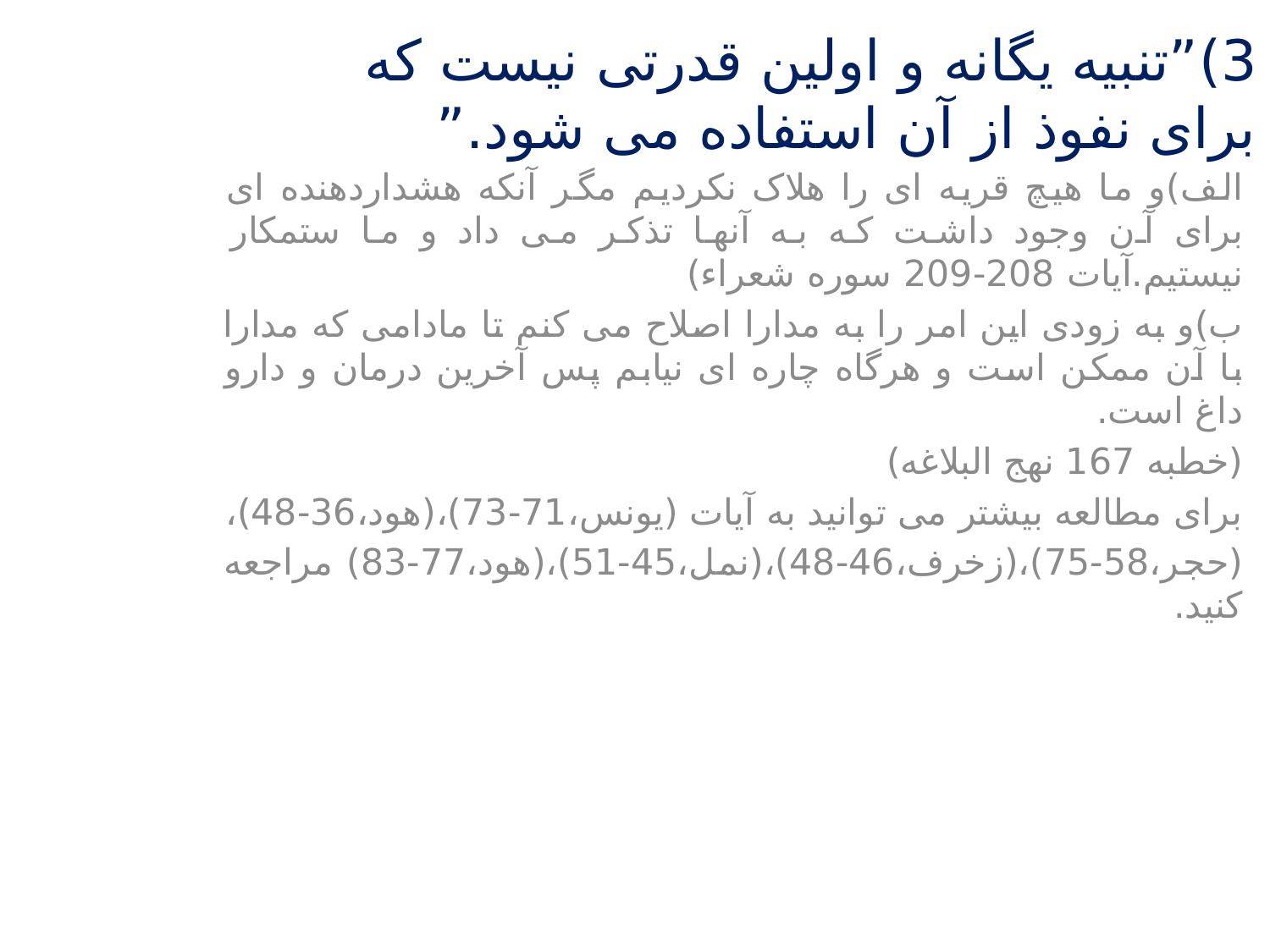

# 3)”تنبیه یگانه و اولین قدرتی نیست که برای نفوذ از آن استفاده می شود.”
الف)و ما هیچ قریه ای را هلاک نکردیم مگر آنکه هشداردهنده ای برای آن وجود داشت که به آنها تذکر می داد و ما ستمکار نیستیم.آیات 208-209 سوره شعراء)
ب)و به زودی این امر را به مدارا اصلاح می کنم تا مادامی که مدارا با آن ممکن است و هرگاه چاره ای نیابم پس آخرین درمان و دارو داغ است.
(خطبه 167 نهج البلاغه)
برای مطالعه بیشتر می توانید به آیات (یونس،71-73)،(هود،36-48)،
(حجر،58-75)،(زخرف،46-48)،(نمل،45-51)،(هود،77-83) مراجعه کنید.